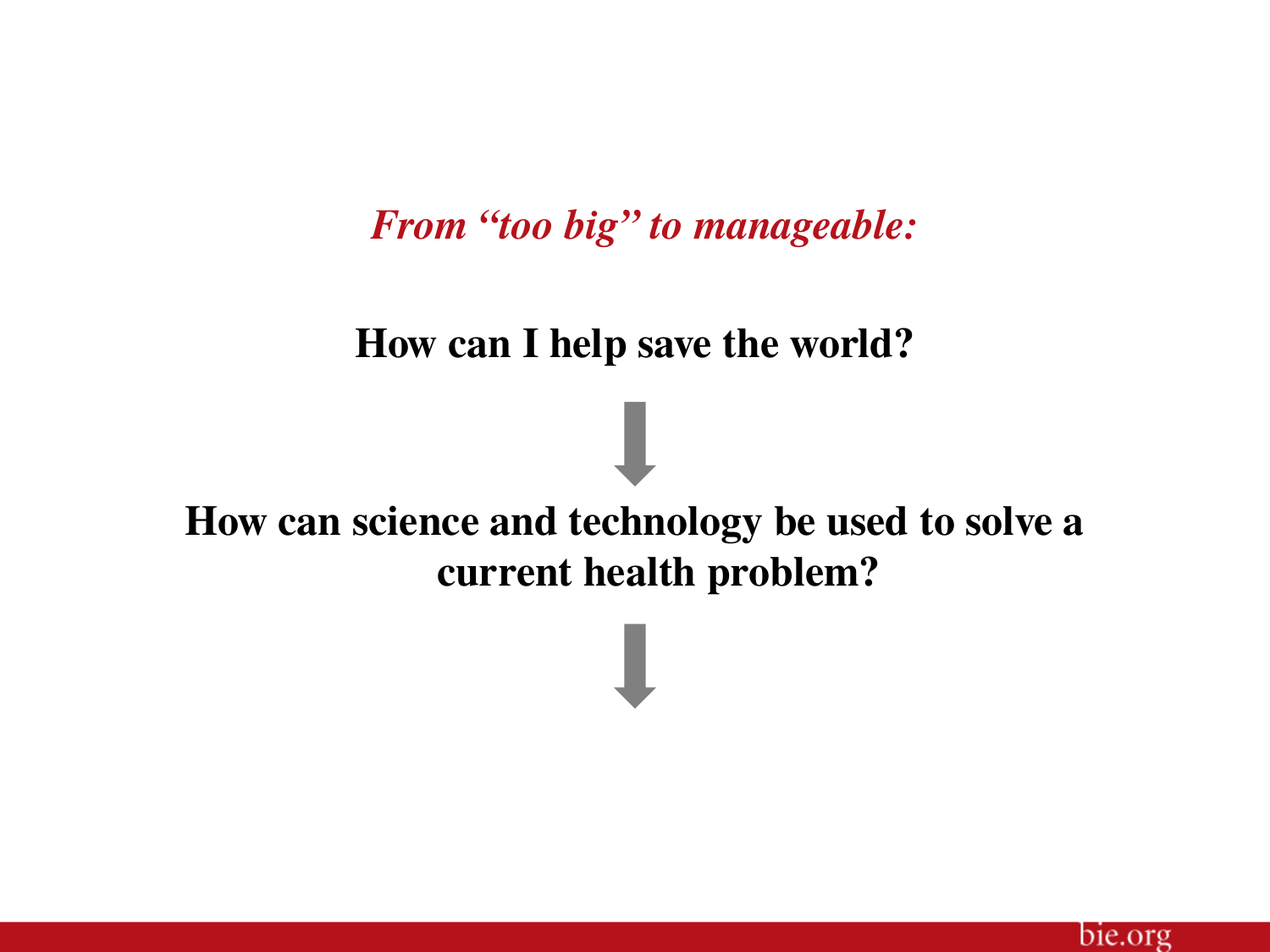

From “too big” to manageable:

How can I help save the world?

How can science and technology be used to solve a current health problem?